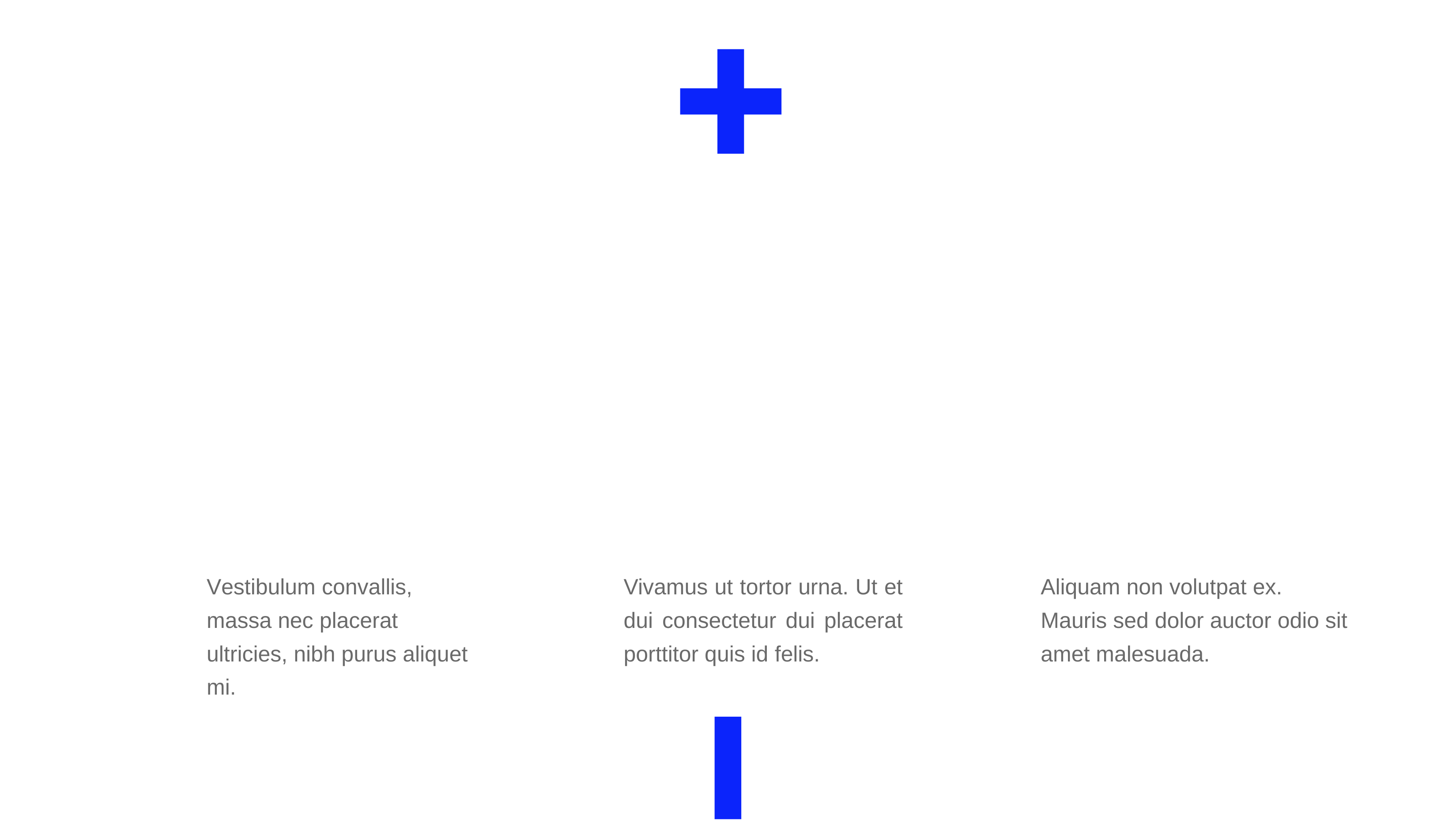

Etiam eu vulputate
——
Quisque vel nunc ac
——
Purus luctus congue.
——
Vestibulum convallis, massa nec placerat ultricies, nibh purus aliquet mi.
Vivamus ut tortor urna. Ut et dui consectetur dui placerat porttitor quis id felis.
Aliquam non volutpat ex. Mauris sed dolor auctor odio sit amet malesuada.